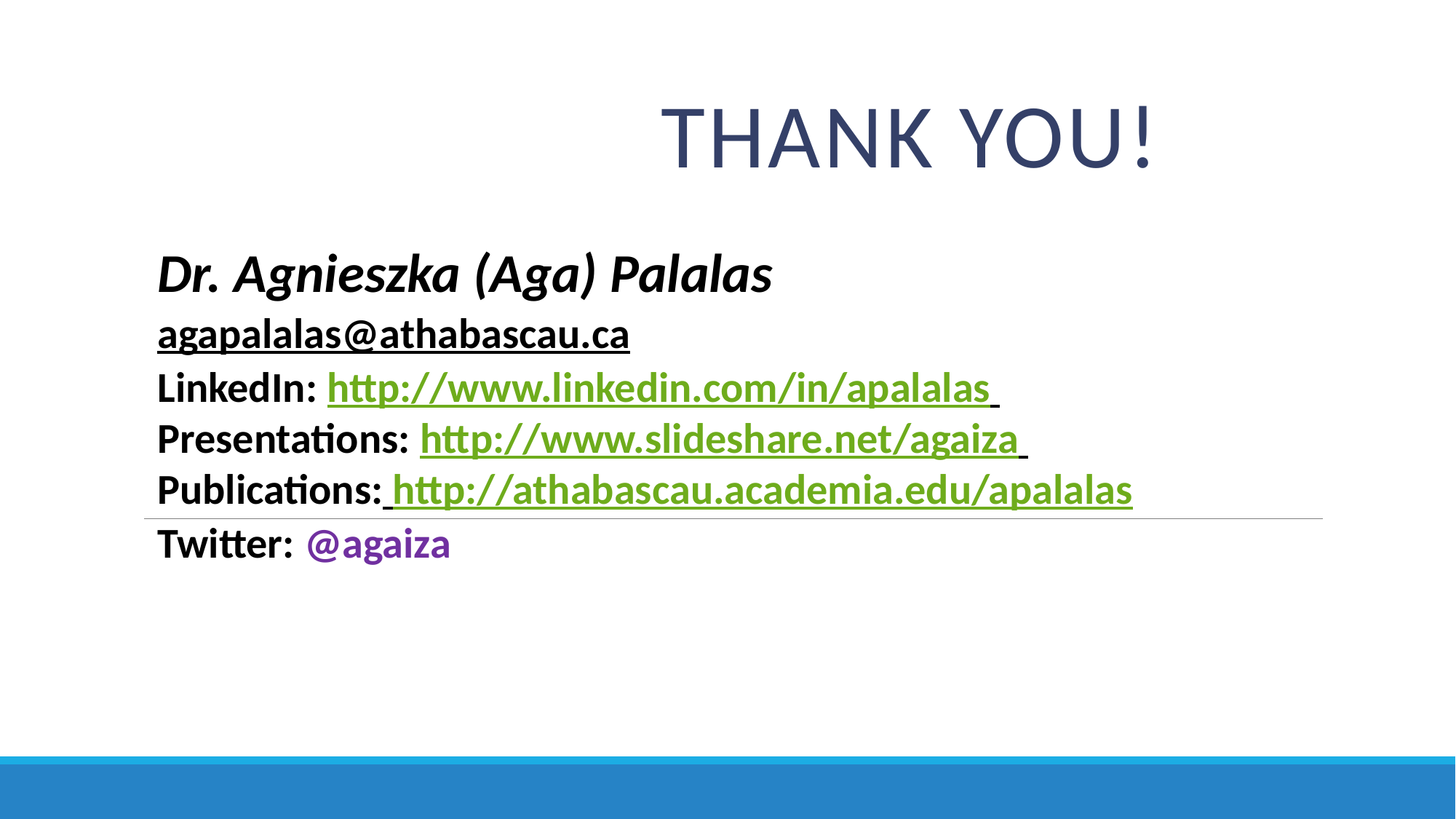

Thank you!
Dr. Agnieszka (Aga) Palalas
agapalalas@athabascau.ca
LinkedIn: http://www.linkedin.com/in/apalalas
Presentations: http://www.slideshare.net/agaiza
Publications: http://athabascau.academia.edu/apalalas
Twitter: @agaiza